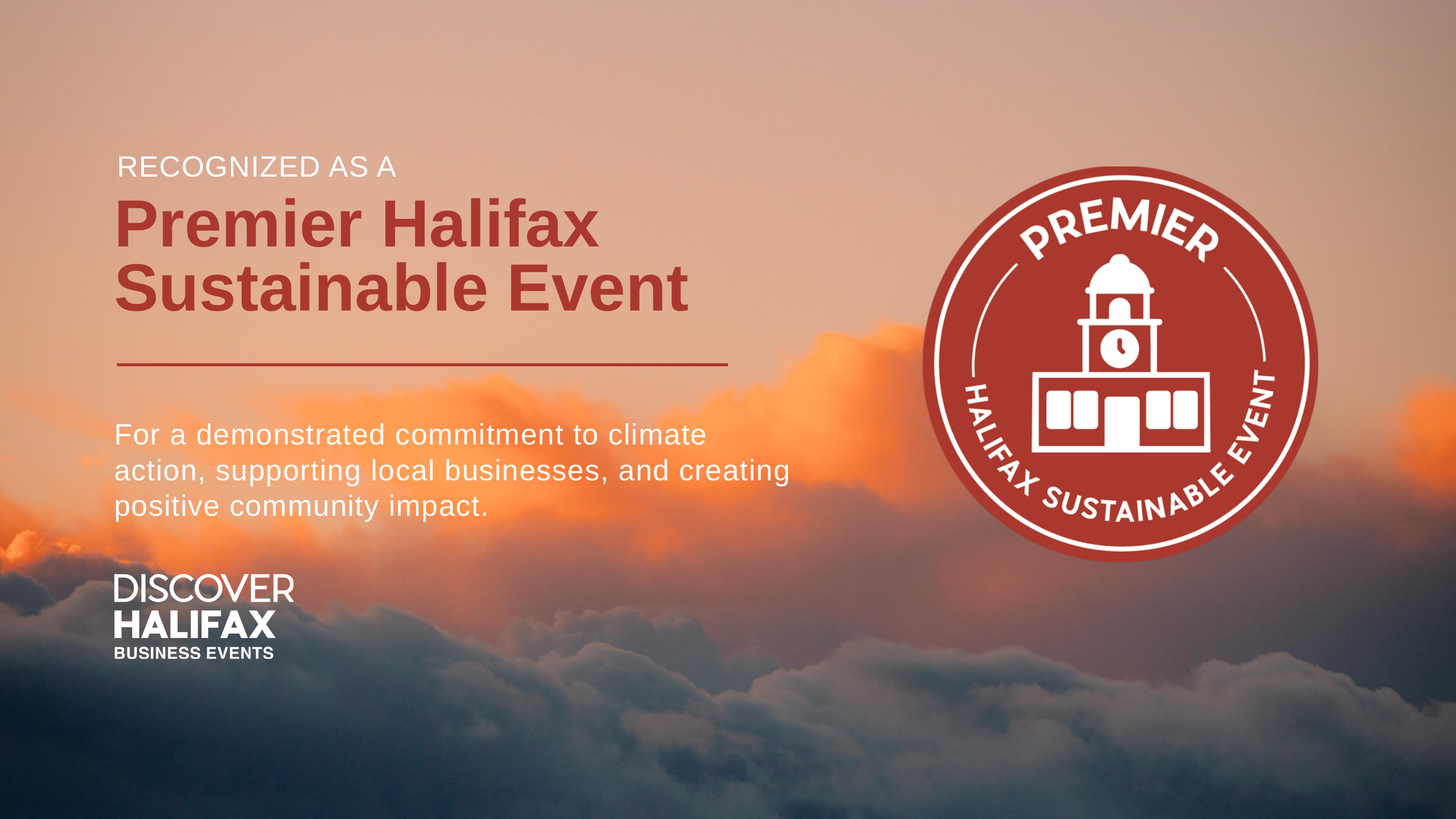

Premier Halifax
Sustainable Event
RECOGNIZED AS A

For a demonstrated commitment to climate action, supporting local businesses, and creating positive community impact.